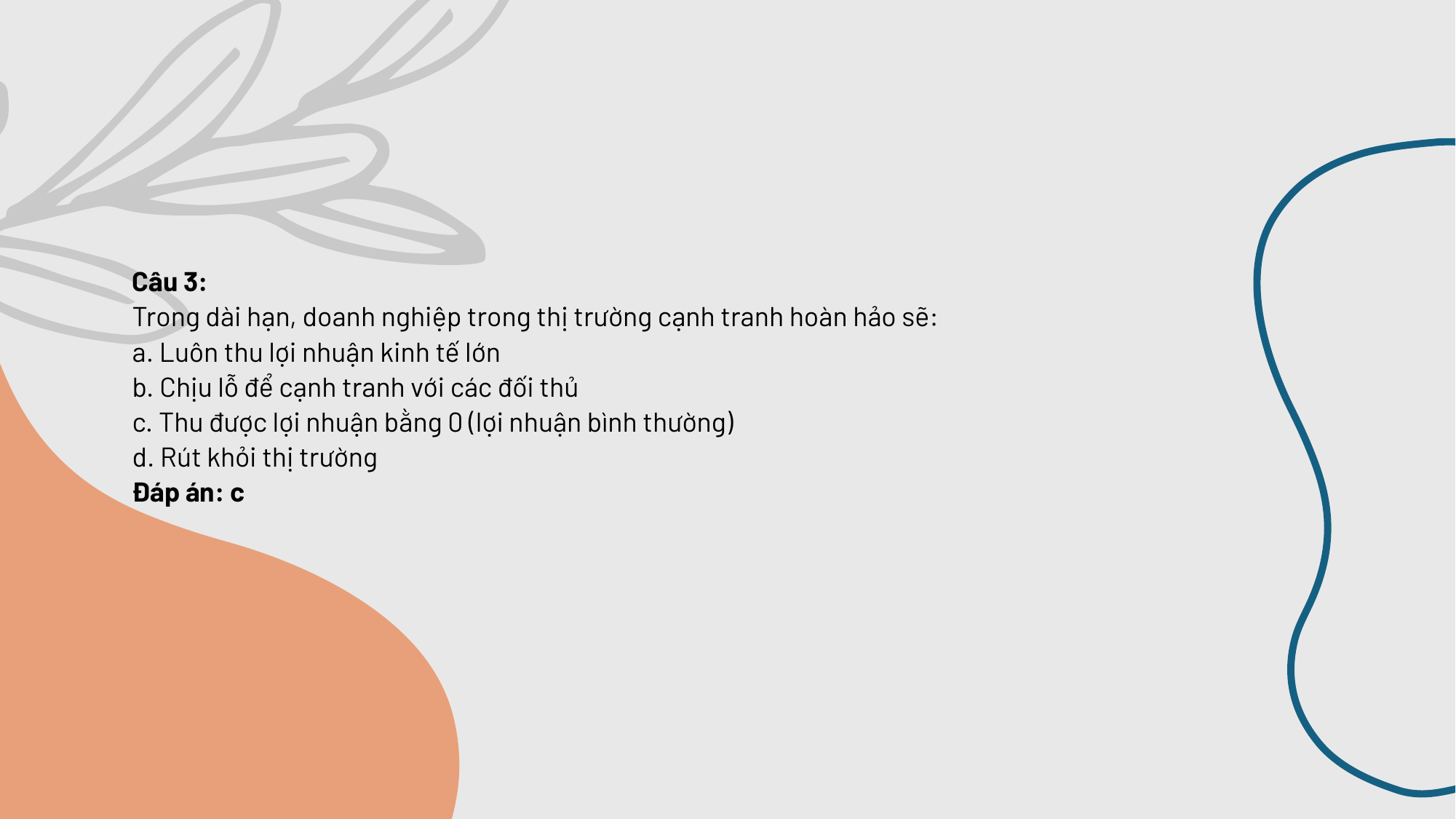

# Câu 3: Trong dài hạn, doanh nghiệp trong thị trường cạnh tranh hoàn hảo sẽ: a. Luôn thu lợi nhuận kinh tế lớn b. Chịu lỗ để cạnh tranh với các đối thủ c. Thu được lợi nhuận bằng 0 (lợi nhuận bình thường) d. Rút khỏi thị trường Đáp án: c